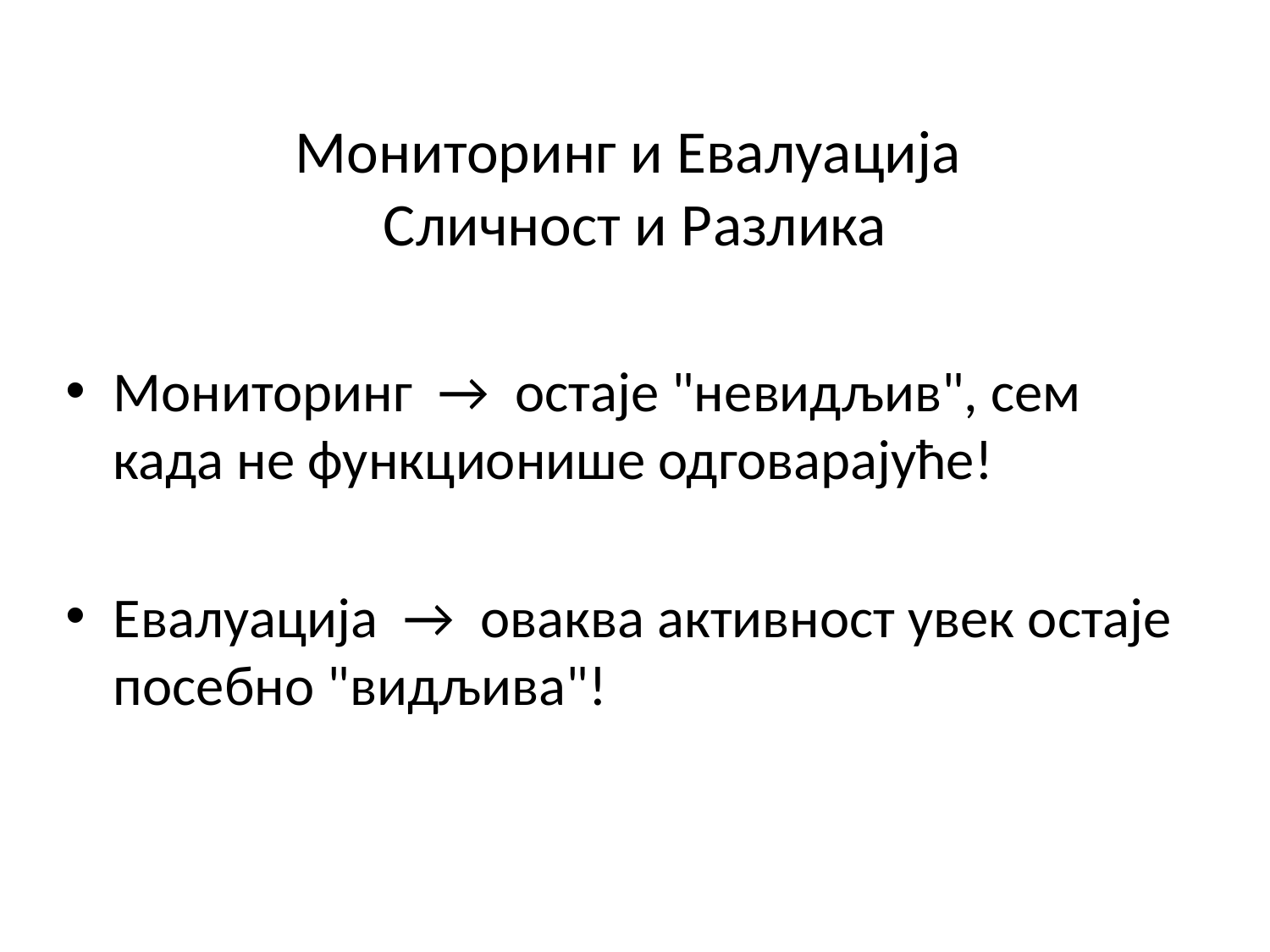

# Мониторинг и Евалуација Сличност и Разлика
Мониторинг  →  остаје "невидљив", сем када не функционише одговарајуће!

Евалуација  →  оваква активност увек остаје посебно "видљива"!